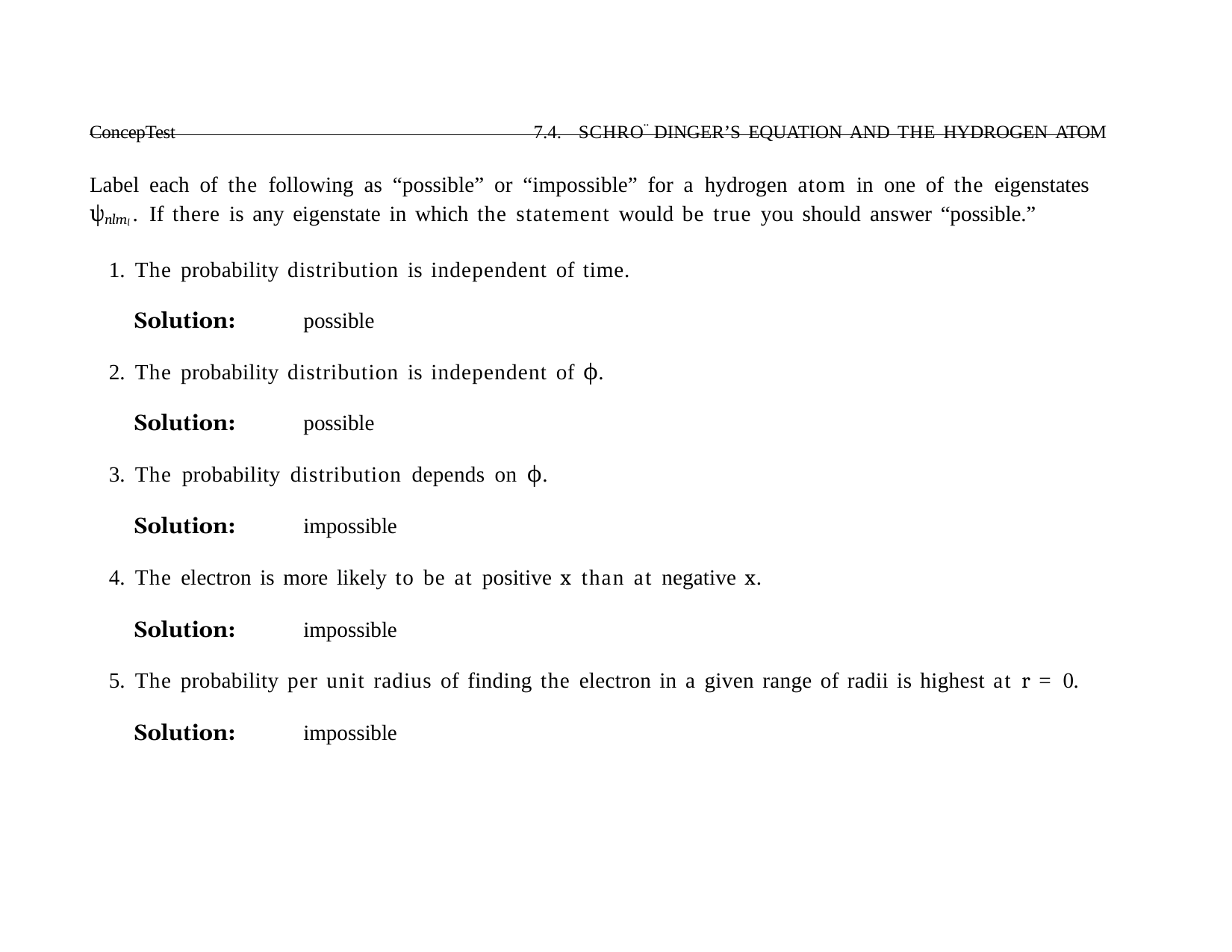

ConcepTest	7.4.  SCHRO¨ DINGER’S EQUATION AND THE HYDROGEN ATOM

Label each of the following as “possible” or “impossible” for a hydrogen atom in one of the eigenstates
ψnlml . If there is any eigenstate in which the statement would be true you should answer “possible.”

The probability distribution is independent of time.
Solution:	possible
The probability distribution is independent of ϕ.
Solution:	possible
The probability distribution depends on ϕ.

Solution:	impossible
The electron is more likely to be at positive x than at negative x.

Solution:	impossible
The probability per unit radius of finding the electron in a given range of radii is highest at r = 0.

Solution:	impossible